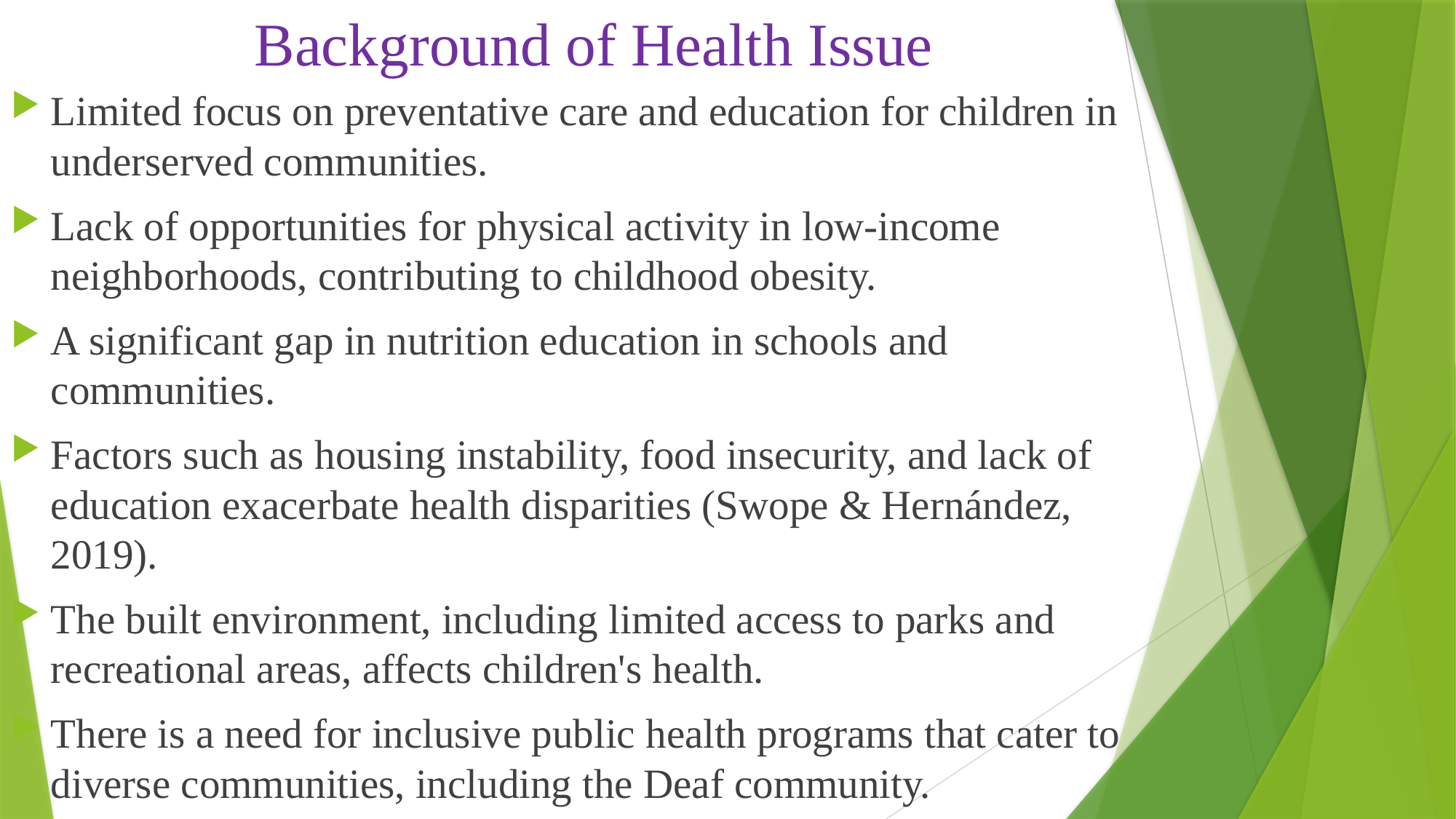

# Background of Health Issue
Limited focus on preventative care and education for children in underserved communities.
Lack of opportunities for physical activity in low-income neighborhoods, contributing to childhood obesity.
A significant gap in nutrition education in schools and communities.
Factors such as housing instability, food insecurity, and lack of education exacerbate health disparities (Swope & Hernández, 2019).
The built environment, including limited access to parks and recreational areas, affects children's health.
There is a need for inclusive public health programs that cater to diverse communities, including the Deaf community.